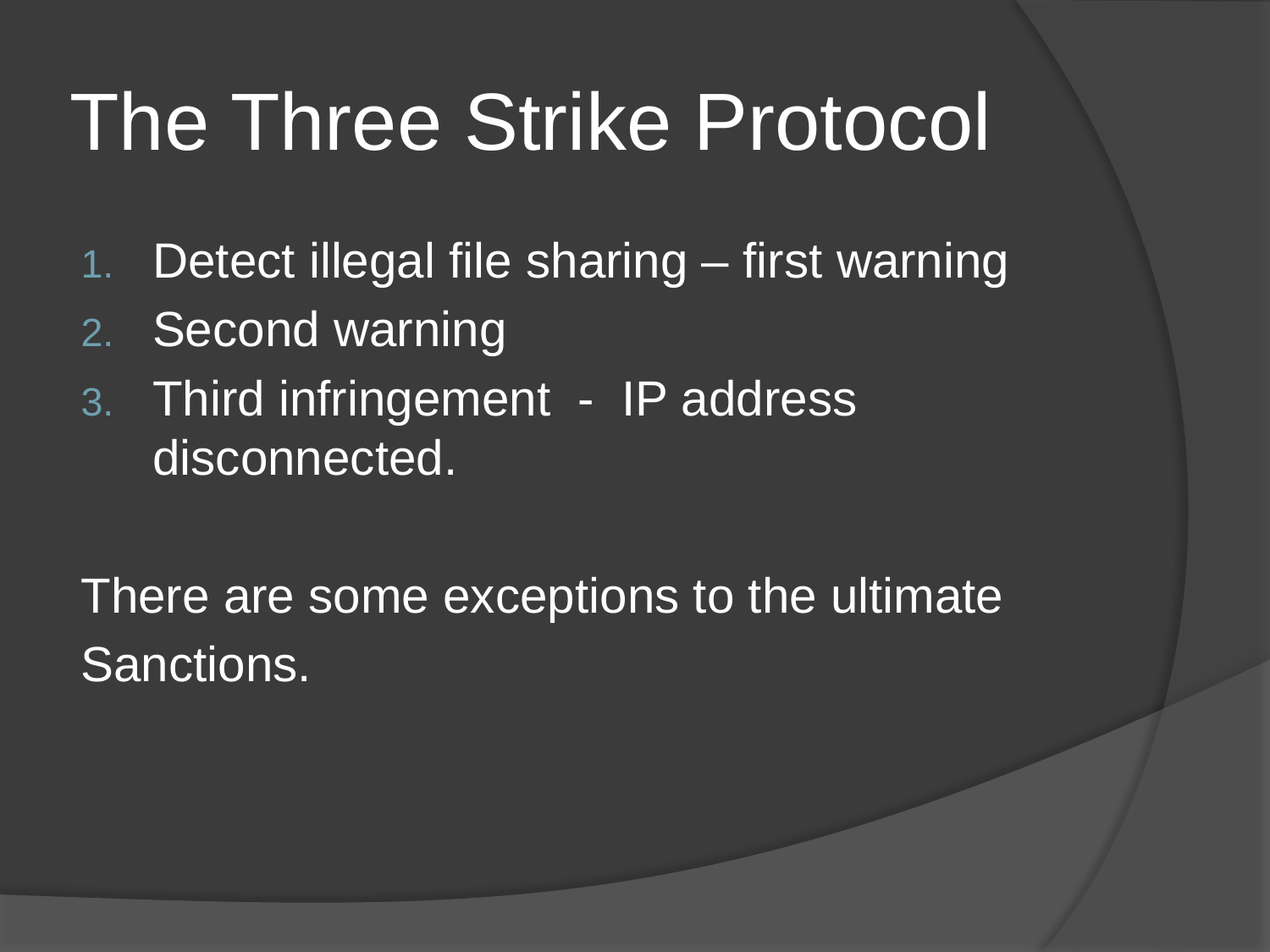

# The Three Strike Protocol
Detect illegal file sharing – first warning
Second warning
Third infringement  -  IP address disconnected.

There are some exceptions to the ultimate
Sanctions.